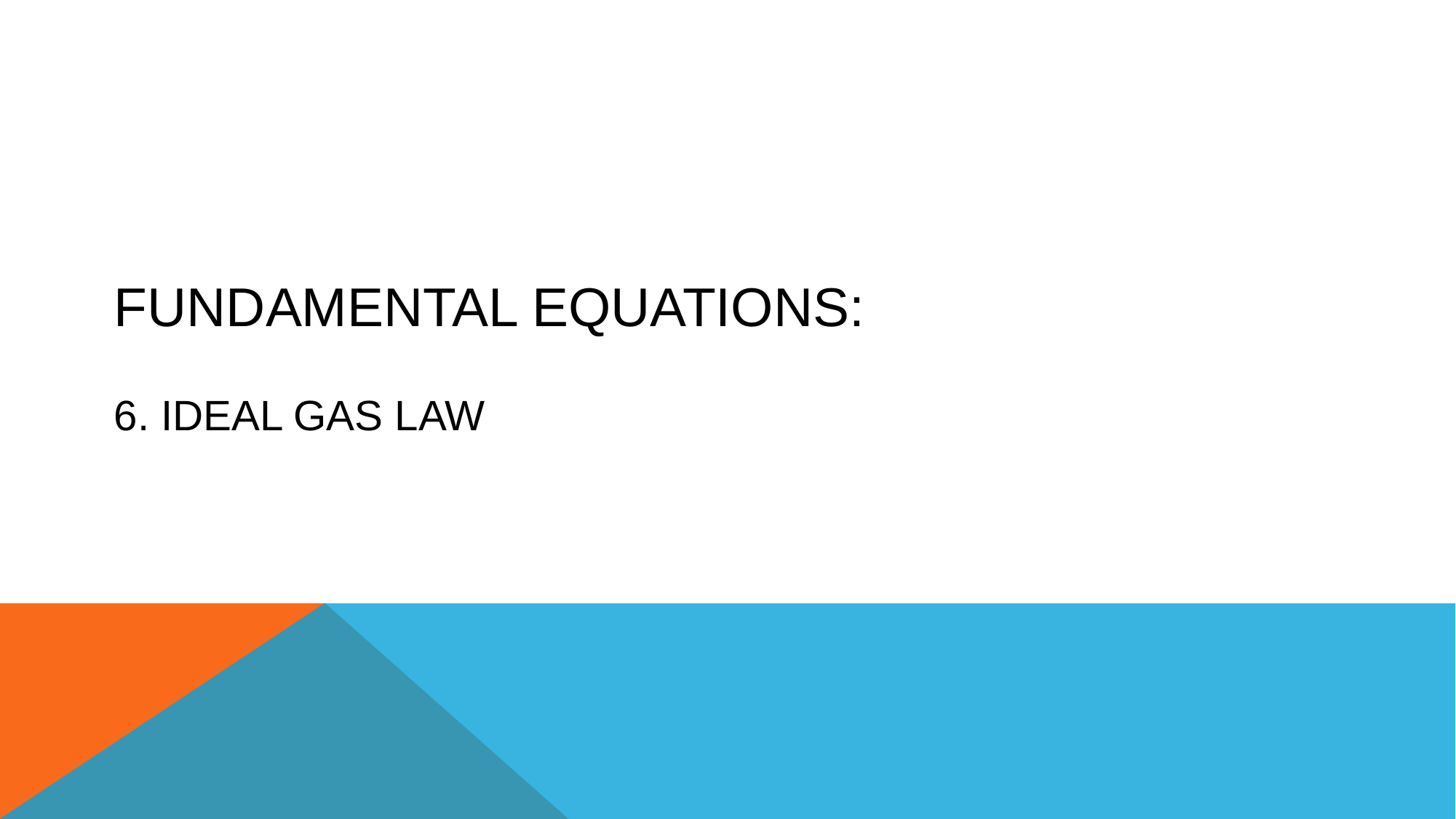

# Fundamental Equations: 6. ideal gas law